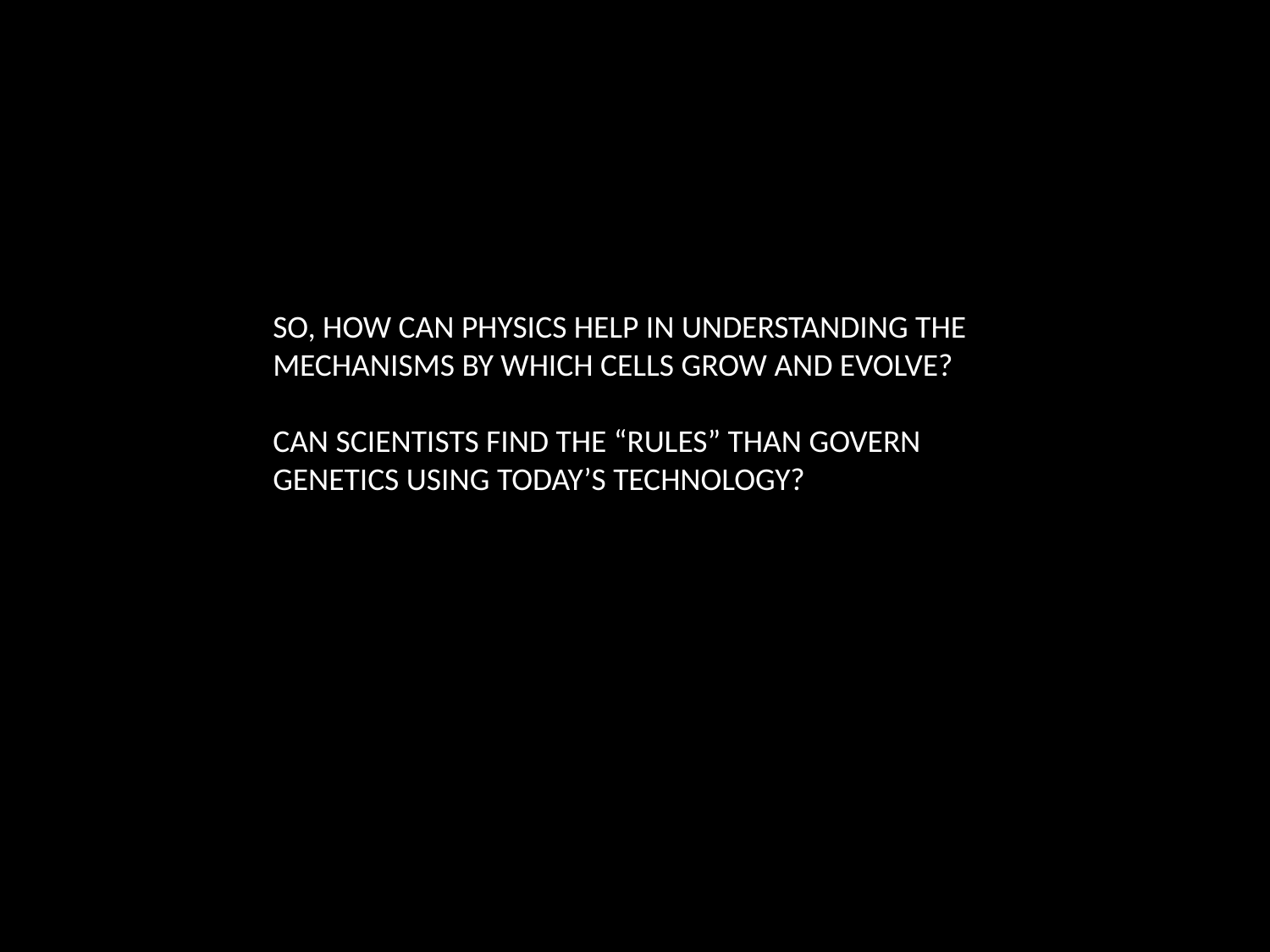

SO, HOW CAN PHYSICS HELP IN UNDERSTANDING THE MECHANISMS BY WHICH CELLS GROW AND EVOLVE?

CAN SCIENTISTS FIND THE “RULES” THAN GOVERN GENETICS USING TODAY’S TECHNOLOGY?